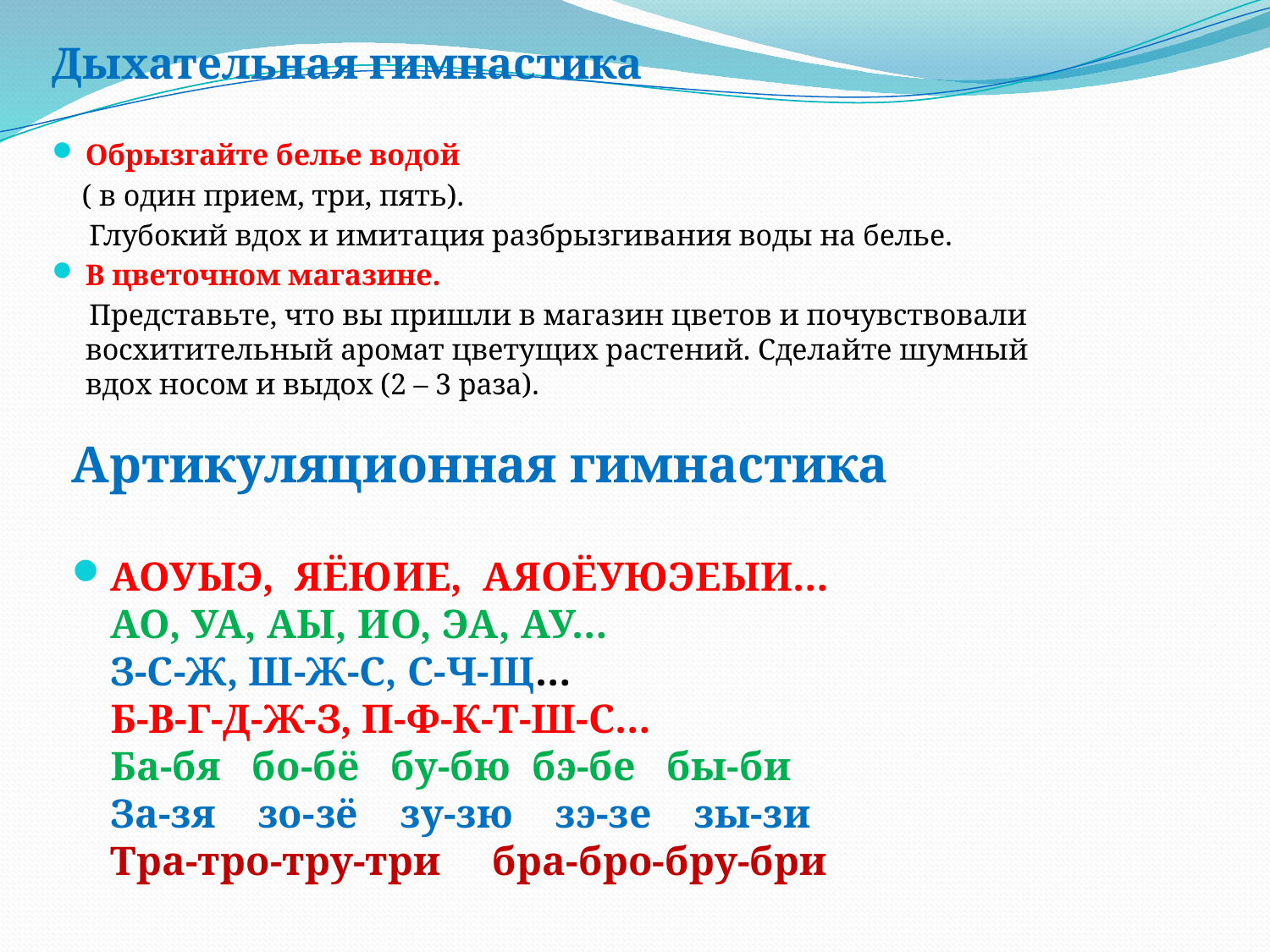

Дыхательная гимнастика

Обрызгайте белье водой
    ( в один прием, три, пять).
     Глубокий вдох и имитация разбрызгивания воды на белье.
В цветочном магазине.
     Представьте, что вы пришли в магазин цветов и почувствовали восхитительный аромат цветущих растений. Сделайте шумный вдох носом и выдох (2 – 3 раза).

Артикуляционная гимнастика

АОУЫЭ,  ЯЁЮИЕ,  АЯОЁУЮЭЕЫИ…
АО, УА, АЫ, ИО, ЭА, АУ…
З-С-Ж, Ш-Ж-С, С-Ч-Щ…
Б-В-Г-Д-Ж-З, П-Ф-К-Т-Ш-С…
Ба-бя   бо-бё   бу-бю  бэ-бе   бы-би
За-зя    зо-зё    зу-зю    зэ-зе    зы-зи
Тра-тро-тру-три     бра-бро-бру-бри